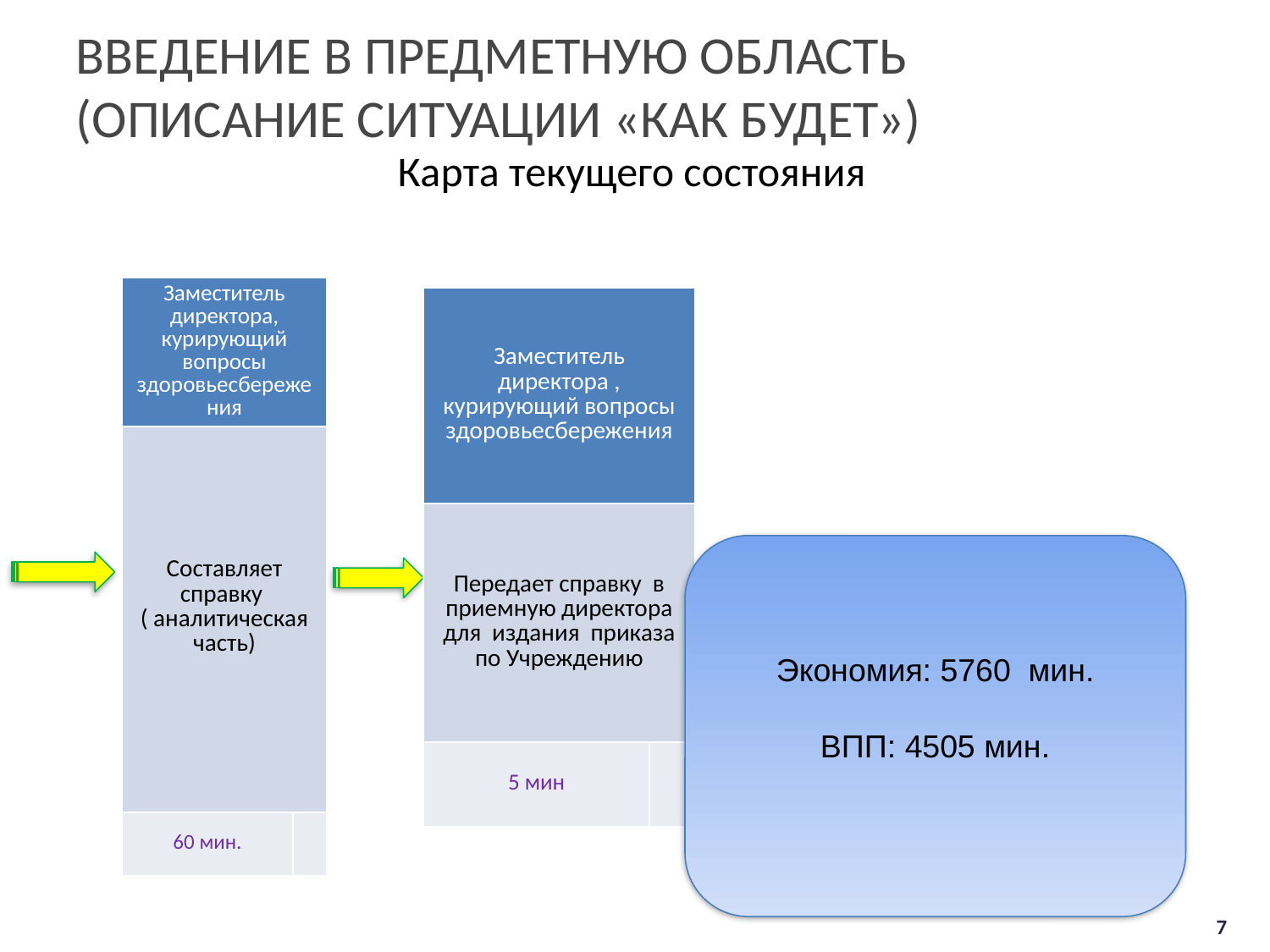

Введение в предметную область
(описание ситуации «как будет»)
# Карта текущего состояния
| Заместитель директора, курирующий вопросы здоровьесбережения |  |
| --- | --- |
| Составляет справку ( аналитическая часть) |  |
| 60 мин. |  |
| Заместитель директора , курирующий вопросы здоровьесбережения |  |
| --- | --- |
| Передает справку в приемную директора для издания приказа по Учреждению |  |
| 5 мин |  |
Экономия: 5760  мин.

ВПП: 4505 мин.

7